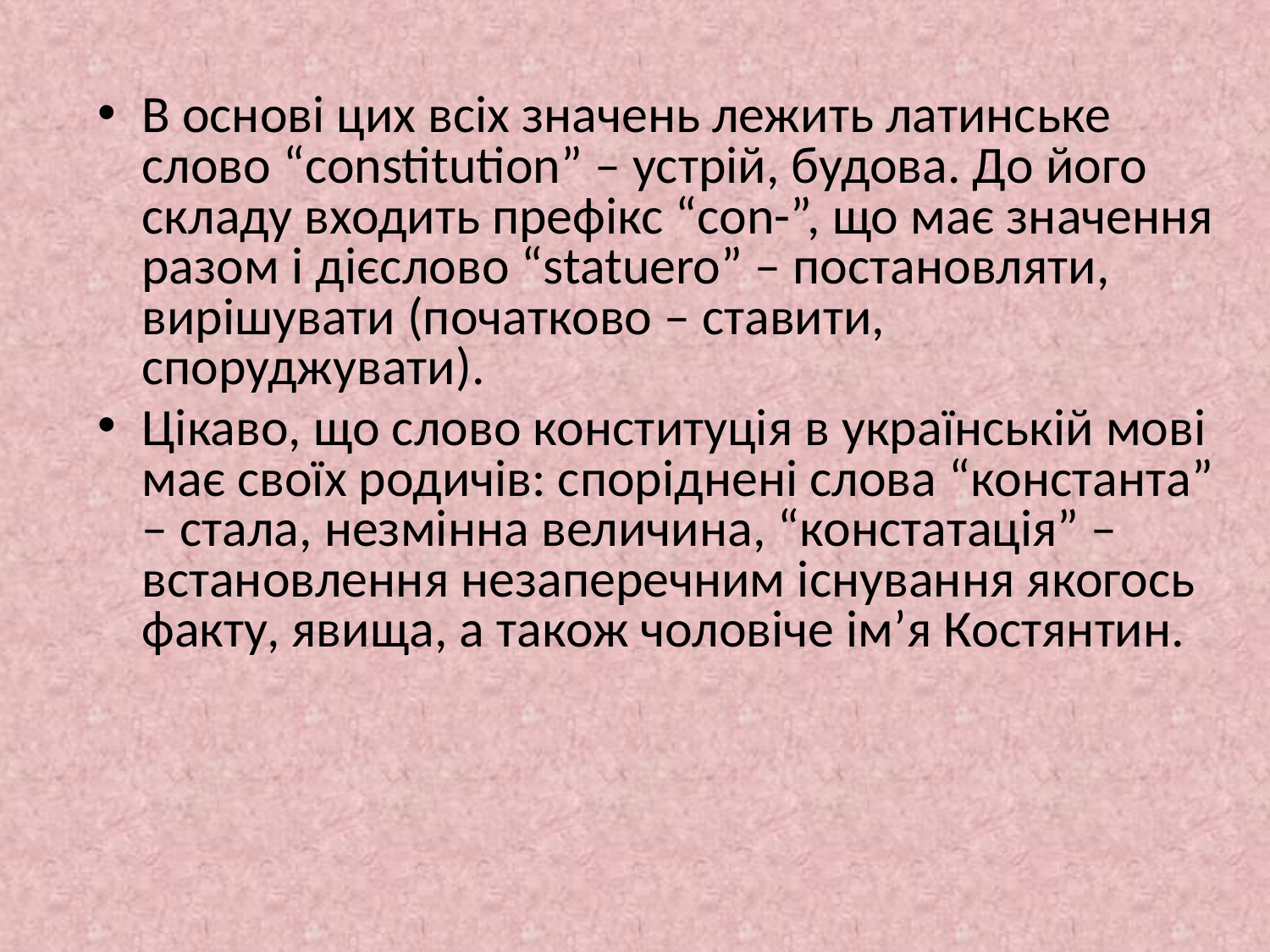

В основі цих всіх значень лежить латинське слово “constitution” – устрій, будова. До його складу входить префікс “con-”, що має значення разом і дієслово “statuero” – постановляти, вирішувати (початково – ставити, споруджувати).
Цікаво, що слово конституція в українській мові має своїх родичів: споріднені слова “константа” – стала, незмінна величина, “констатація” – встановлення незаперечним існування якогось факту, явища, а також чоловіче ім’я Костянтин.